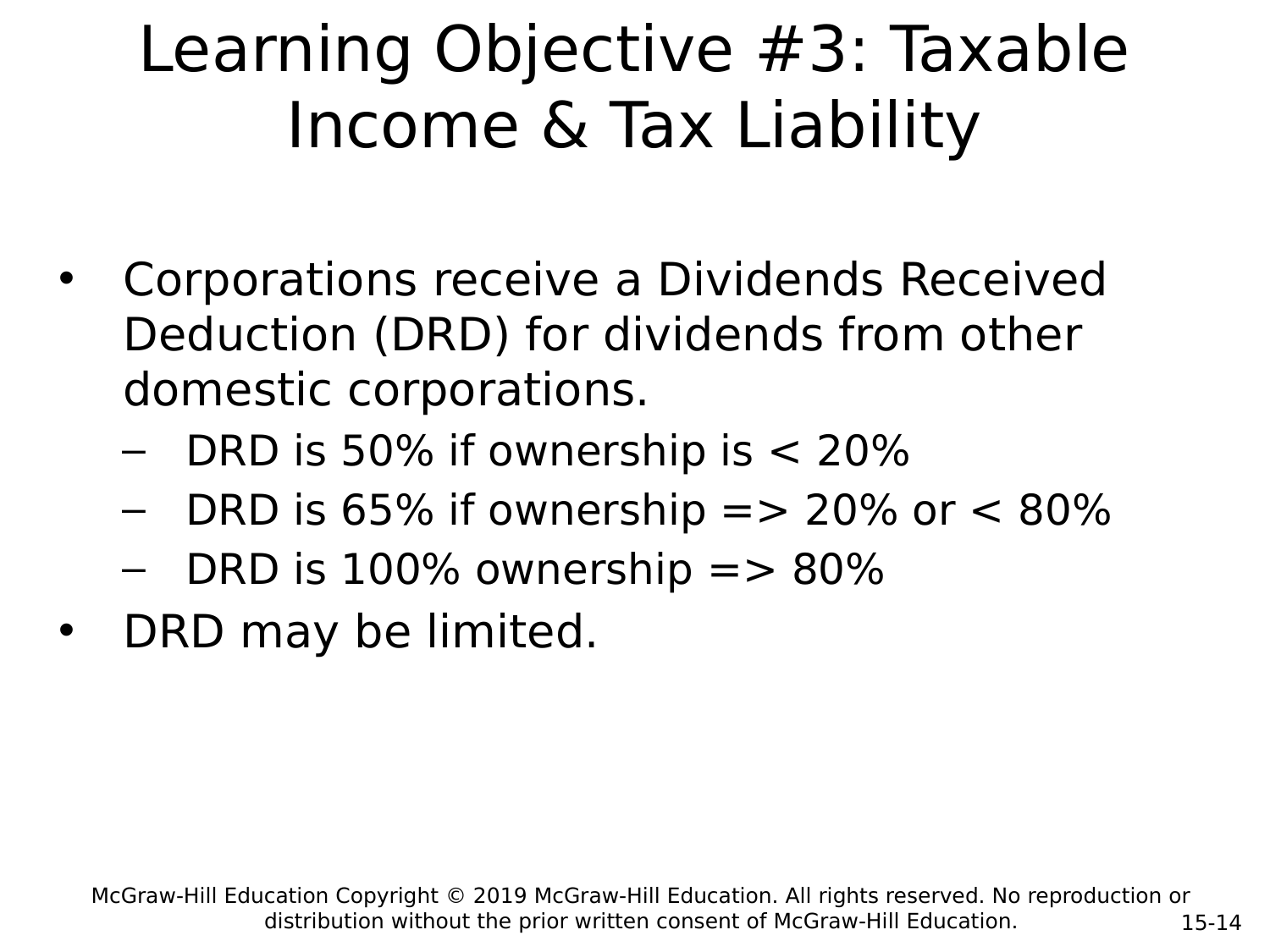

# Learning Objective #3: Taxable Income & Tax Liability
Corporations receive a Dividends Received Deduction (DRD) for dividends from other domestic corporations.
DRD is 50% if ownership is < 20%
DRD is 65% if ownership => 20% or < 80%
DRD is 100% ownership => 80%
DRD may be limited.
McGraw-Hill Education Copyright © 2019 McGraw-Hill Education. All rights reserved. No reproduction or distribution without the prior written consent of McGraw-Hill Education.
15-14